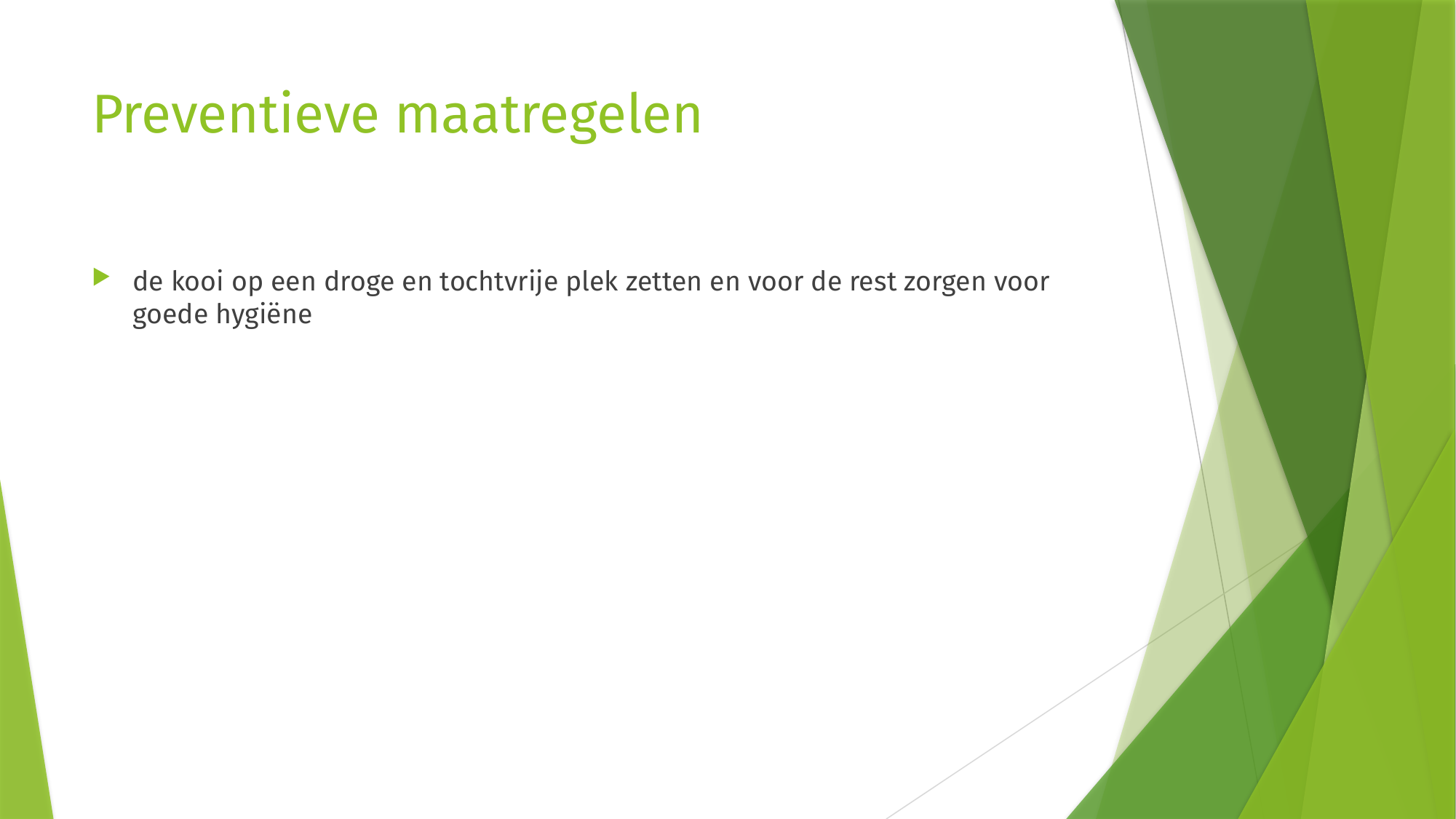

# Preventieve maatregelen
de kooi op een droge en tochtvrije plek zetten en voor de rest zorgen voor goede hygiëne